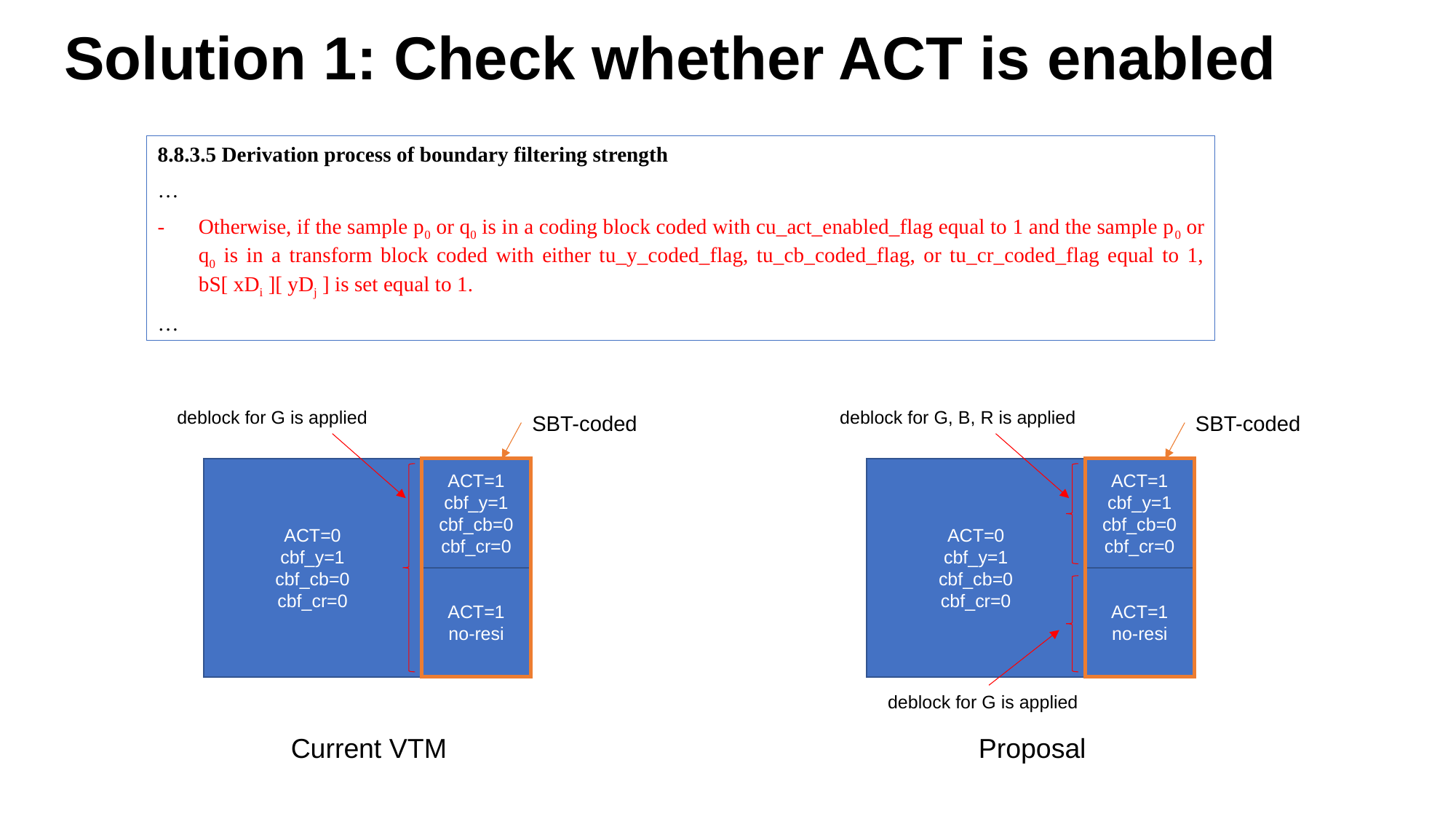

# Solution 1: Check whether ACT is enabled
8.8.3.5 Derivation process of boundary filtering strength
…
Otherwise, if the sample p0 or q0 is in a coding block coded with cu_act_enabled_flag equal to 1 and the sample p0 or q0 is in a transform block coded with either tu_y_coded_flag, tu_cb_coded_flag, or tu_cr_coded_flag equal to 1, bS[ xDi ][ yDj ] is set equal to 1.
…
deblock for G is applied
deblock for G, B, R is applied
SBT-coded
SBT-coded
ACT=0
cbf_y=1
cbf_cb=0
cbf_cr=0
ACT=1
cbf_y=1
cbf_cb=0
cbf_cr=0

ACT=0
cbf_y=1
cbf_cb=0
cbf_cr=0
ACT=1
cbf_y=1
cbf_cb=0
cbf_cr=0

ACT=1
no-resi
ACT=1
no-resi

deblock for G is applied
Current VTM
Proposal